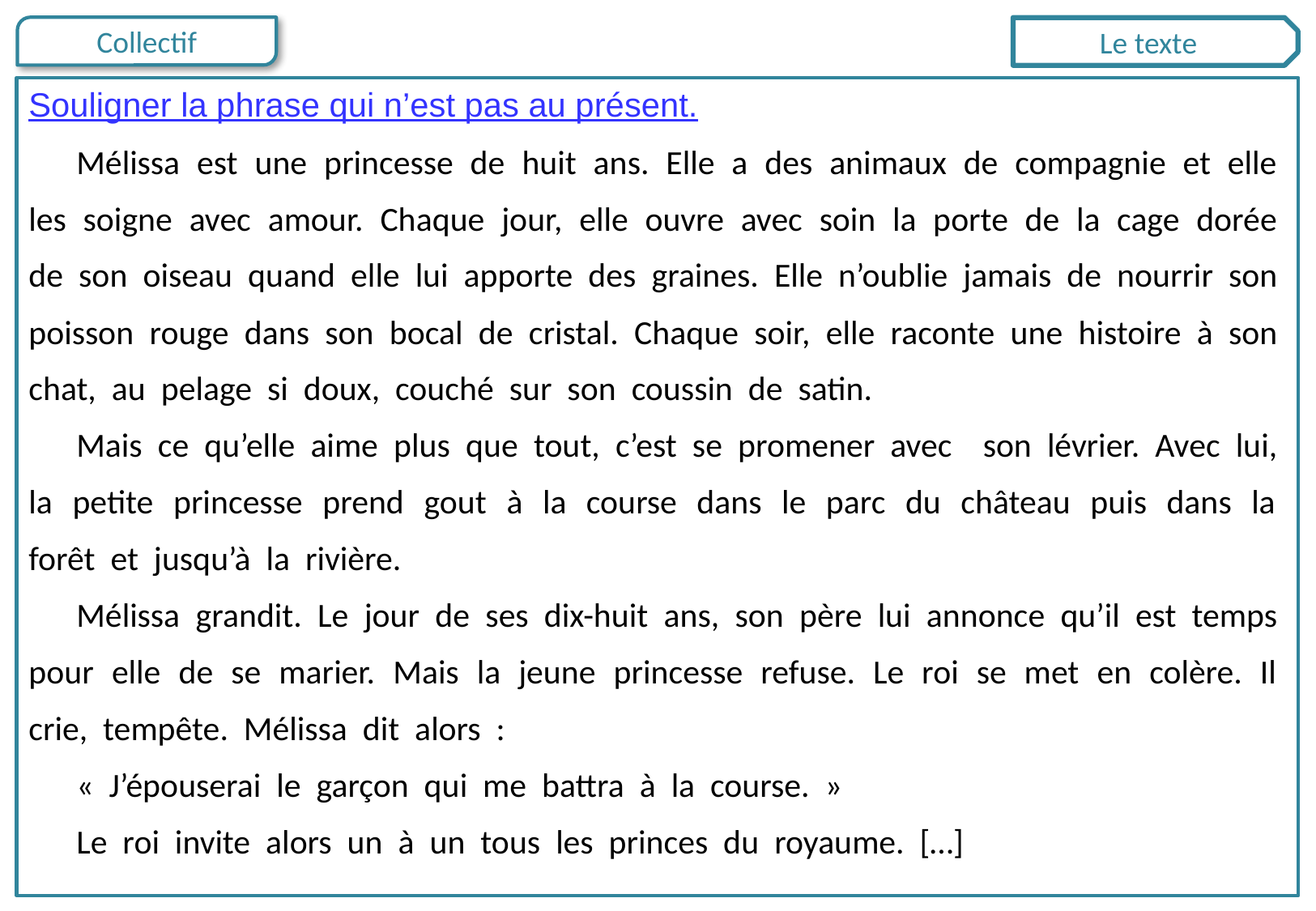

Le texte
Souligner la phrase qui n’est pas au présent.
Mélissa  est  une  princesse  de  huit  ans.  Elle  a  des  animaux  de  compagnie  et  elle  les  soigne  avec  amour.  Chaque  jour,  elle  ouvre  avec  soin  la  porte  de  la  cage  dorée  de  son  oiseau  quand  elle  lui  apporte  des  graines.  Elle  n’oublie  jamais  de  nourrir  son  poisson  rouge  dans  son  bocal  de  cristal.  Chaque  soir,  elle  raconte  une  histoire  à  son  chat,  au  pelage  si  doux,  couché  sur  son  coussin  de  satin.
Mais  ce  qu’elle  aime  plus  que  tout,  c’est  se  promener  avec    son  lévrier.  Avec  lui,  la  petite  princesse  prend  gout  à  la  course  dans  le  parc  du  château  puis  dans  la  forêt  et  jusqu’à  la  rivière.
Mélissa  grandit.  Le  jour  de  ses  dix-huit  ans,  son  père  lui  annonce  qu’il  est  temps  pour  elle  de  se  marier.  Mais  la  jeune  princesse  refuse.  Le  roi  se  met  en  colère.  Il  crie,  tempête.  Mélissa  dit  alors  :
«  J’épouserai  le  garçon  qui  me  battra  à  la  course.  »
Le  roi  invite  alors  un  à  un  tous  les  princes  du  royaume.  […]